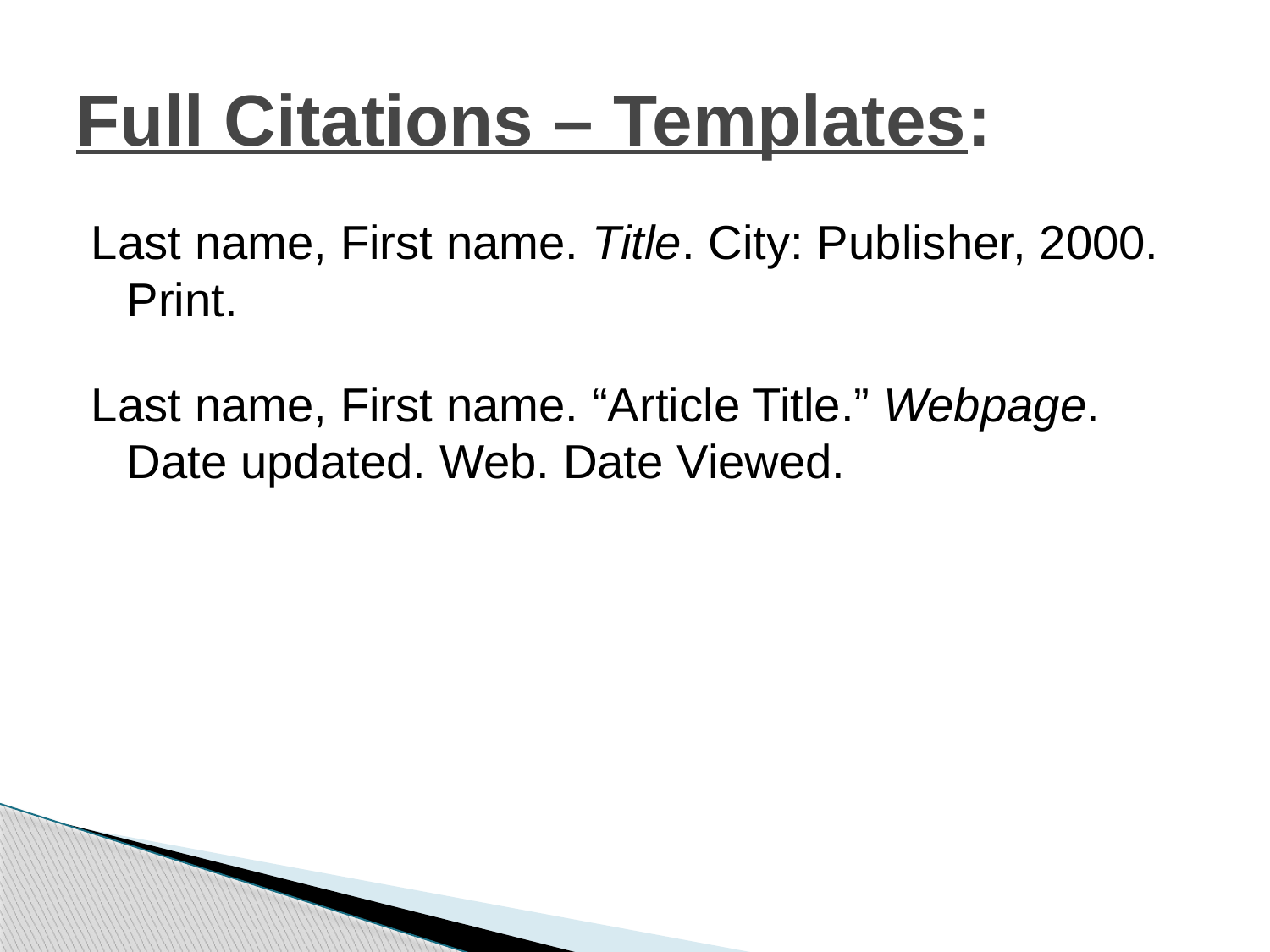

# Full Citations – Templates:
Last name, First name. Title. City: Publisher, 2000. Print.

Last name, First name. “Article Title.” Webpage. Date updated. Web. Date Viewed.